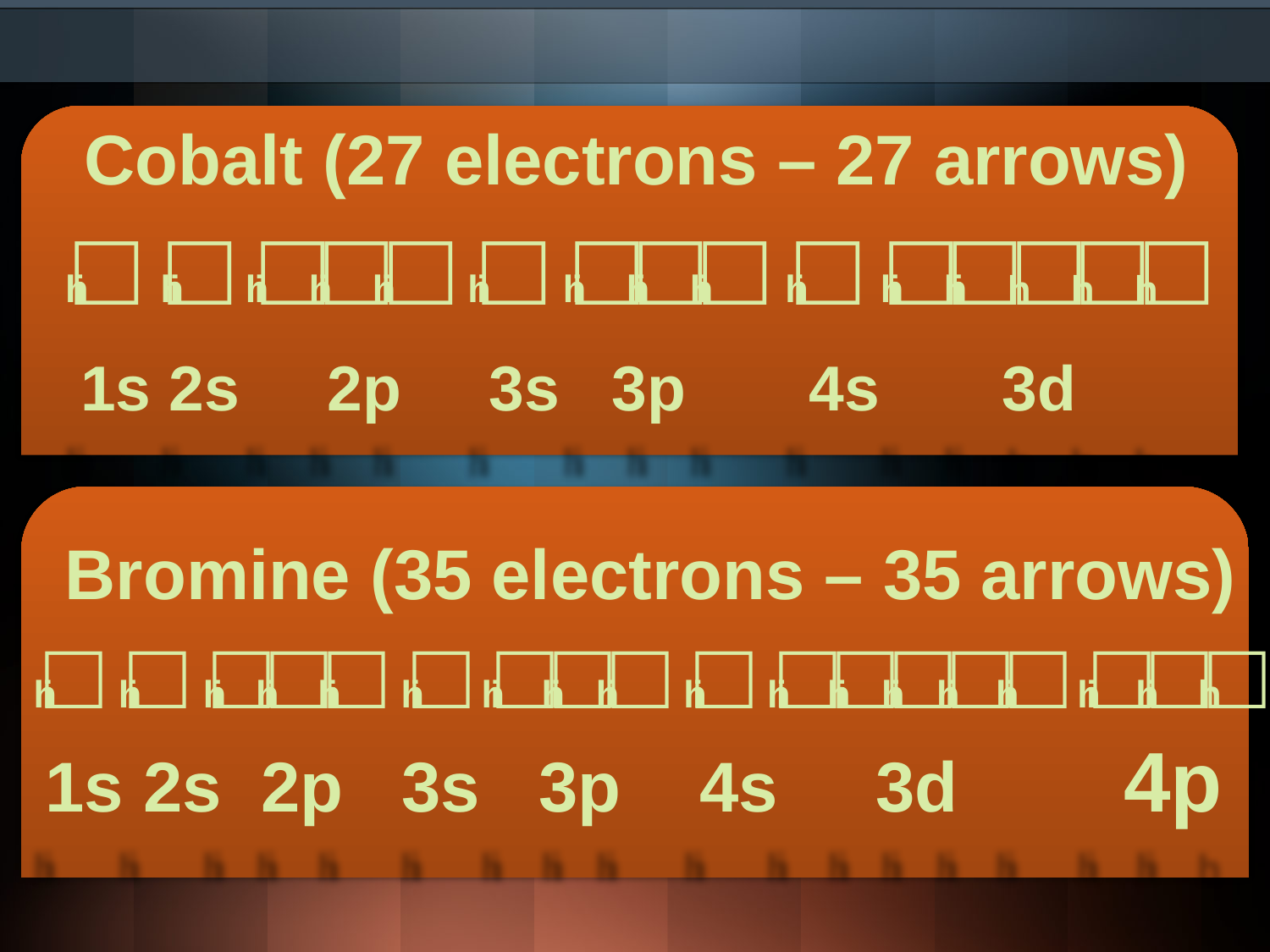

Cobalt (27 electrons – 27 arrows)
 □ □ □□□ □ □□□ □ □□□□□
  1s 2s     2p     3s   3p       4s       3d

 Bromine (35 electrons – 35 arrows)
□ □ □□□ □ □□□ □ □□□□□ □□□
1s 2s  2p   3s   3p    4s     3d       4p

hi
hi
hi
hi
hi
hi
hi
hi
hi
hi
hi
hi
h
h
h

hi
hi
hi
hi
hi
hi
hi
hi
hi
hi
hi
hi
hi
hi
hi
hi
hi
h